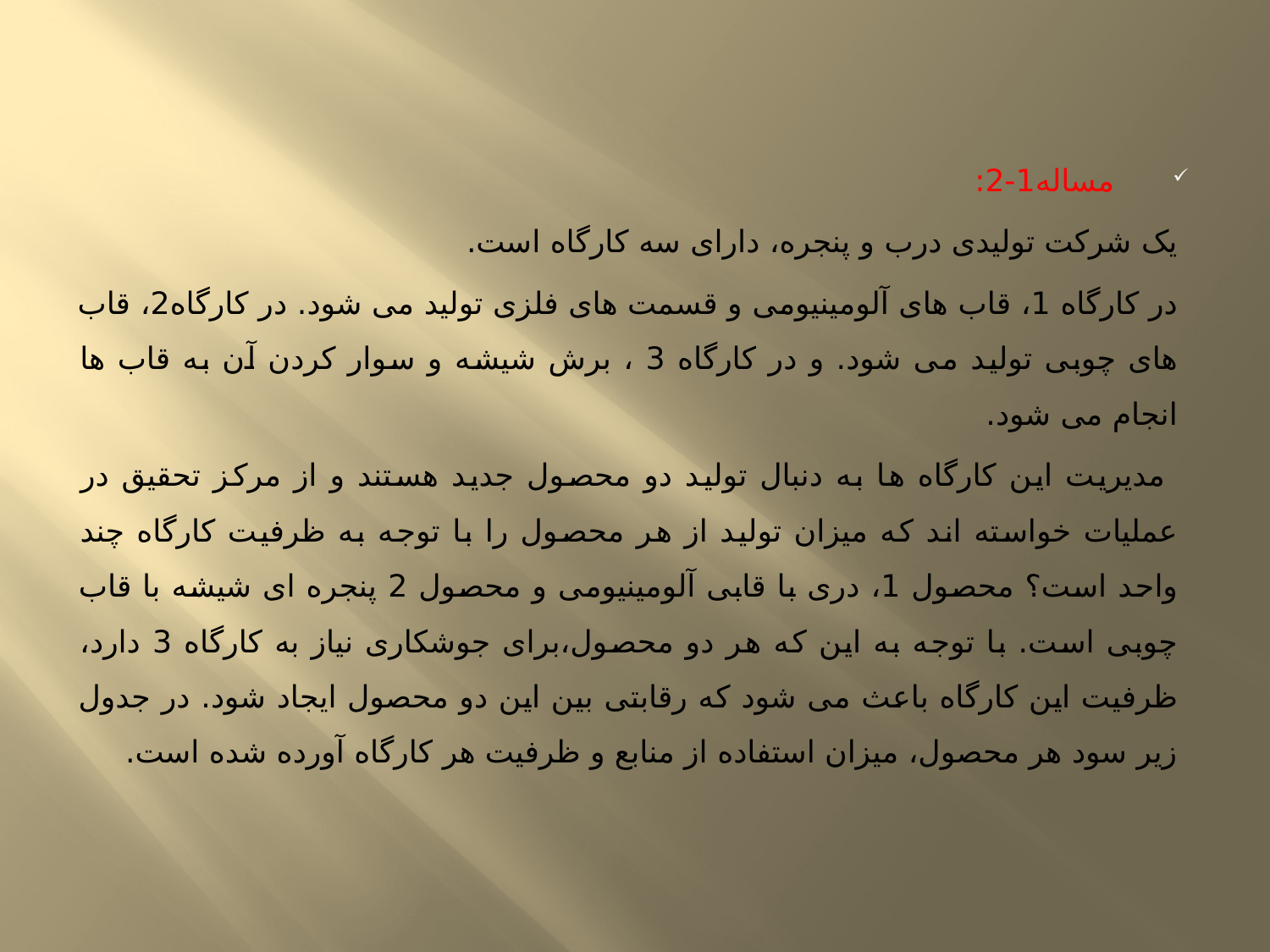

مساله1-2:
یک شرکت تولیدی درب و پنجره، دارای سه کارگاه است.
در کارگاه 1، قاب های آلومینیومی و قسمت های فلزی تولید می شود. در کارگاه2، قاب های چوبی تولید می شود. و در کارگاه 3 ، برش شیشه و سوار کردن آن به قاب ها انجام می شود.
 مدیریت این کارگاه ها به دنبال تولید دو محصول جدید هستند و از مرکز تحقیق در عملیات خواسته اند که میزان تولید از هر محصول را با توجه به ظرفیت کارگاه چند واحد است؟ محصول 1، دری با قابی آلومینیومی و محصول 2 پنجره ای شیشه با قاب چوبی است. با توجه به این که هر دو محصول،برای جوشکاری نیاز به کارگاه 3 دارد، ظرفیت این کارگاه باعث می شود که رقابتی بین این دو محصول ایجاد شود. در جدول زیر سود هر محصول، میزان استفاده از منابع و ظرفیت هر کارگاه آورده شده است.